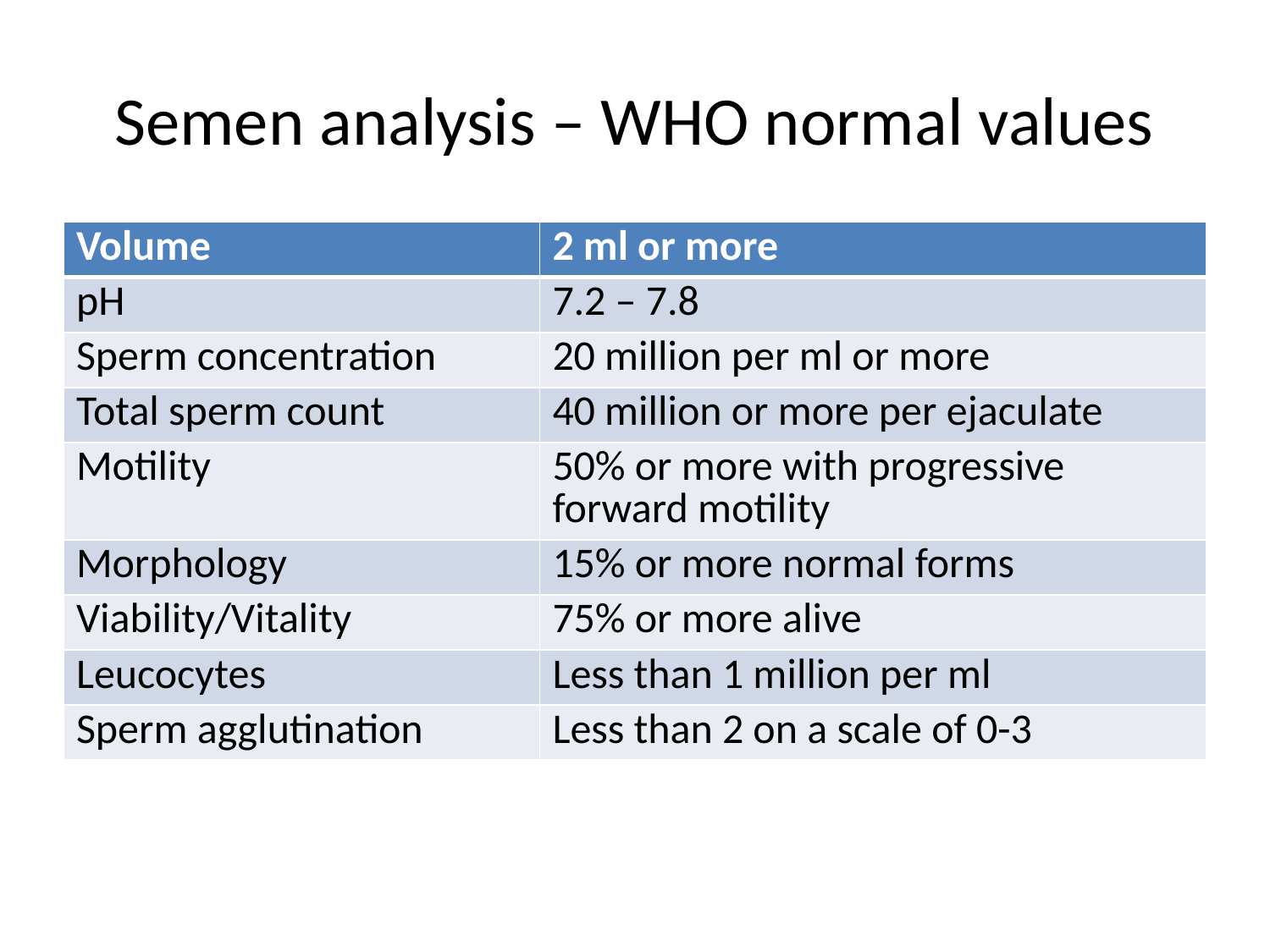

# Semen analysis – WHO normal values
| Volume | 2 ml or more |
| --- | --- |
| pH | 7.2 – 7.8 |
| Sperm concentration | 20 million per ml or more |
| Total sperm count | 40 million or more per ejaculate |
| Motility | 50% or more with progressive forward motility |
| Morphology | 15% or more normal forms |
| Viability/Vitality | 75% or more alive |
| Leucocytes | Less than 1 million per ml |
| Sperm agglutination | Less than 2 on a scale of 0-3 |